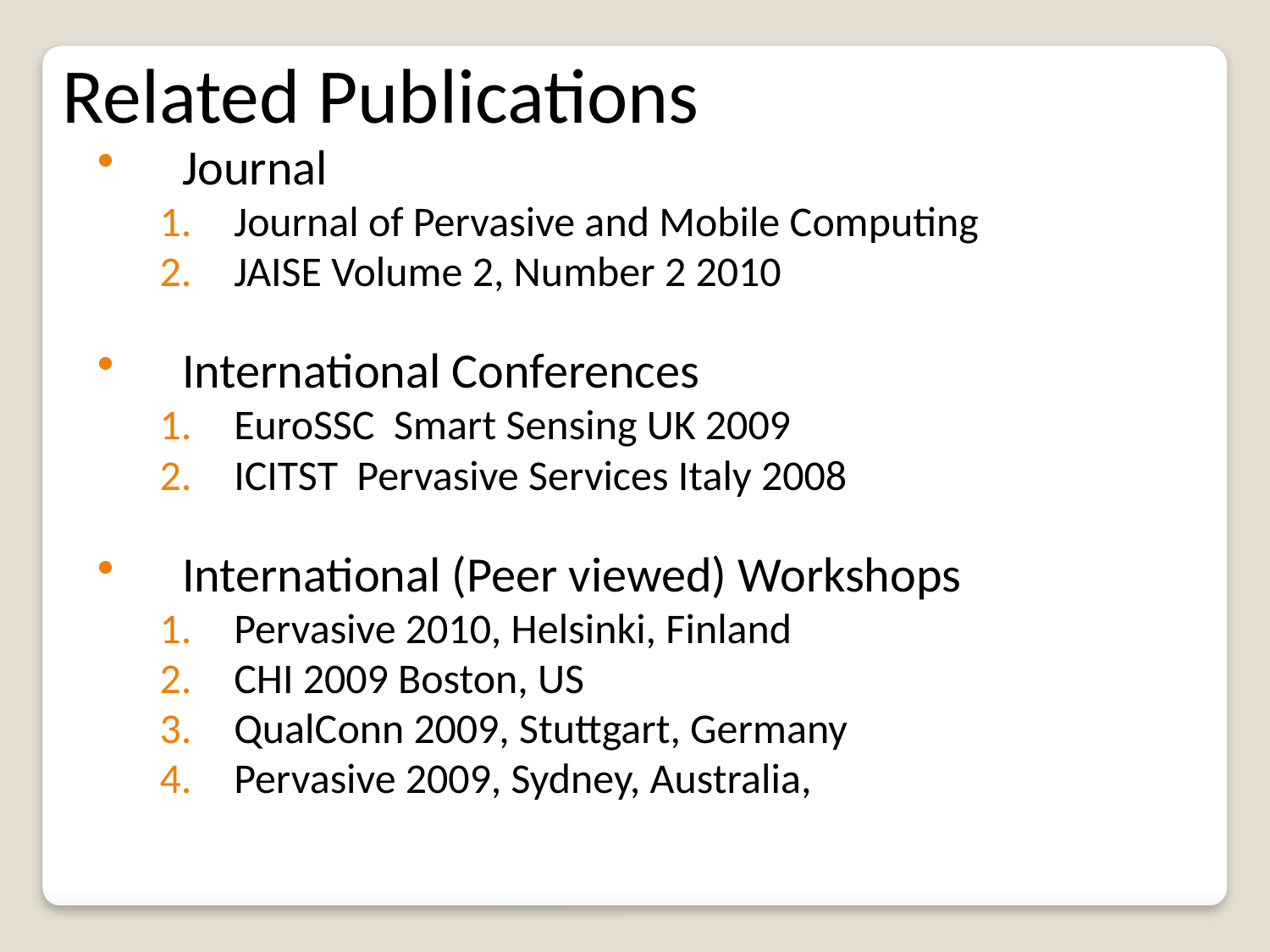

Related Publications

Journal
Journal of Pervasive and Mobile Computing
JAISE Volume 2, Number 2 2010
International Conferences
EuroSSC  Smart Sensing UK 2009
ICITST  Pervasive Services Italy 2008
International (Peer viewed) Workshops
Pervasive 2010, Helsinki, Finland
CHI 2009 Boston, US
QualConn 2009, Stuttgart, Germany
Pervasive 2009, Sydney, Australia,